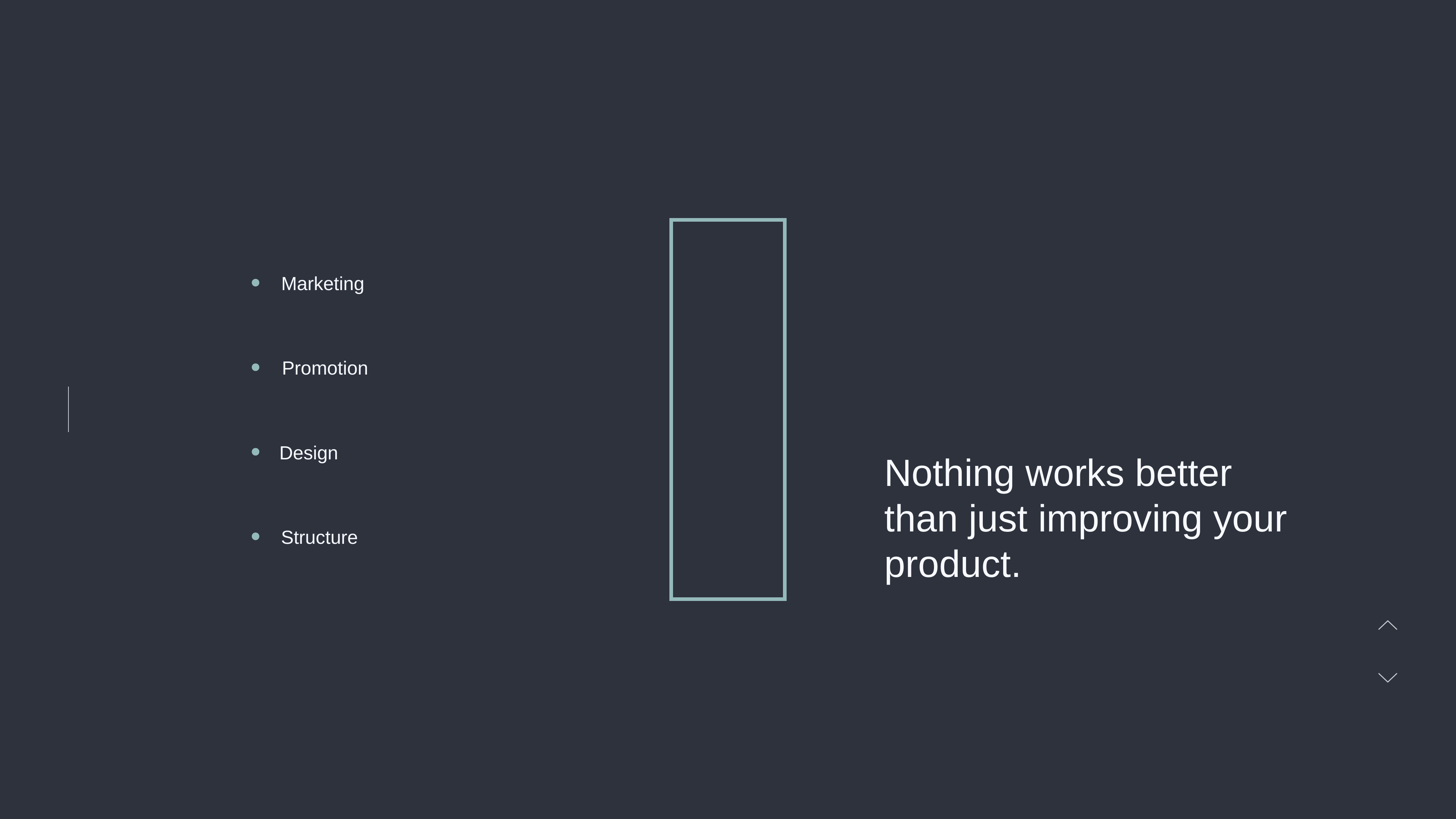

Marketing

Promotion

Nothing works better
than just improving your
product.
Design

Structure